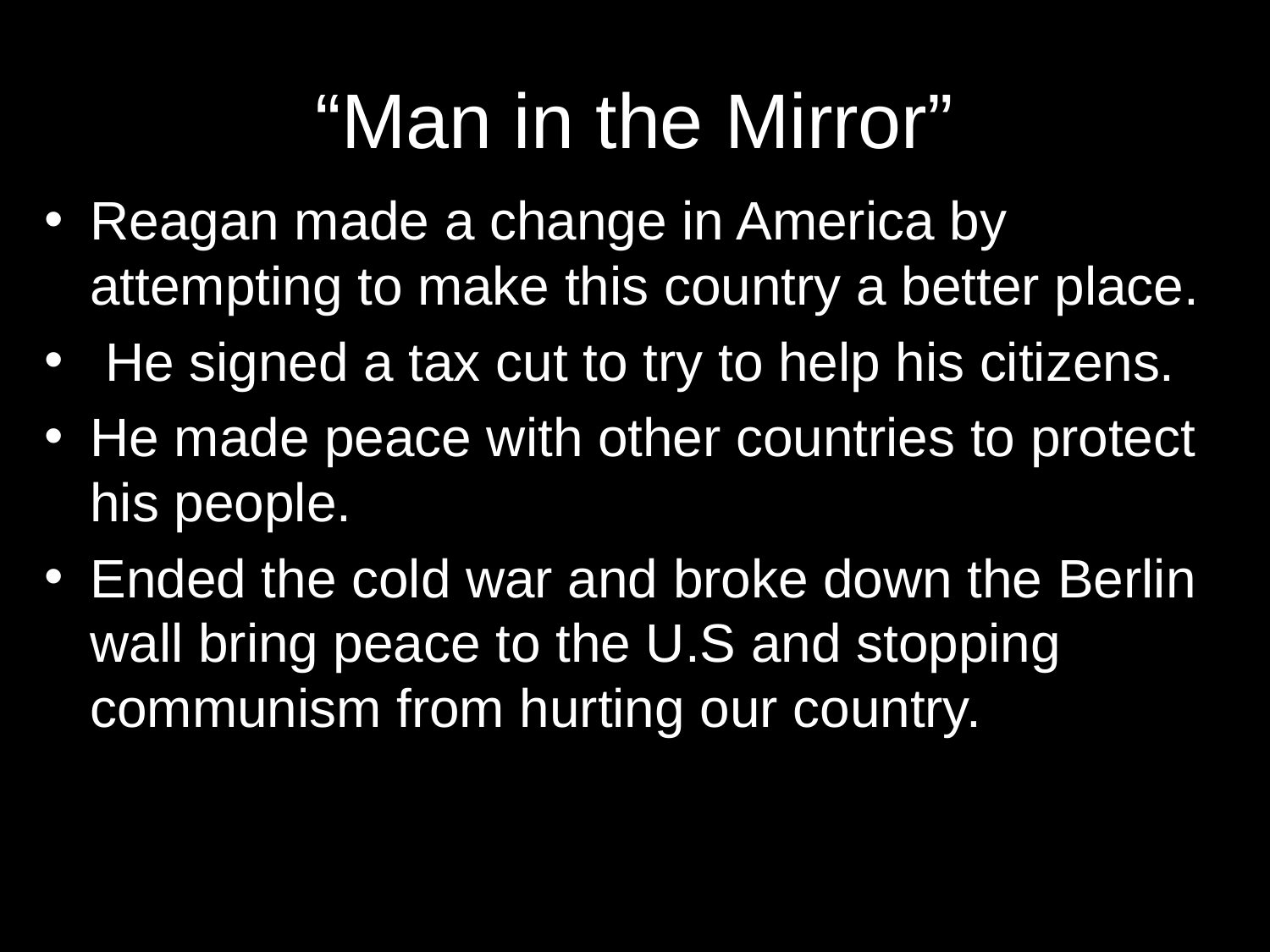

# “Man in the Mirror”
Reagan made a change in America by attempting to make this country a better place.
 He signed a tax cut to try to help his citizens.
He made peace with other countries to protect his people.
Ended the cold war and broke down the Berlin wall bring peace to the U.S and stopping communism from hurting our country.